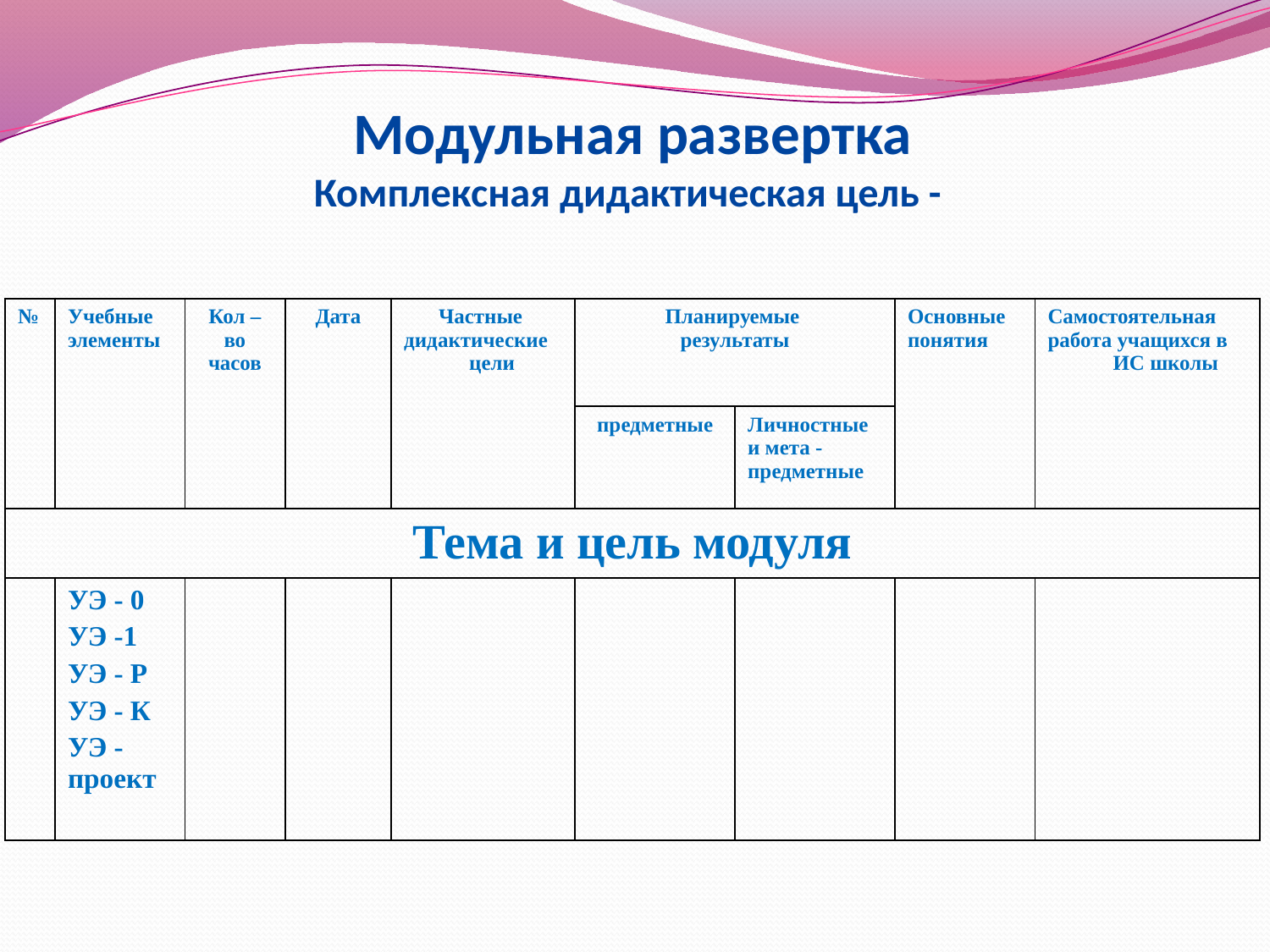

# Модульная развертка Комплексная дидактическая цель -
| № | Учебные элементы | Кол – во часов | Дата | Частные дидактические цели | Планируемые результаты |  | Основные понятия | Самостоятельная работа учащихся в ИС школы |
| --- | --- | --- | --- | --- | --- | --- | --- | --- |
|  |  |  |  |  | предметные | Личностные и мета - предметные |  |  |
| Тема и цель модуля |  |  |  |  |  |  |  |  |
|  | УЭ - 0 УЭ -1 УЭ - Р УЭ - К УЭ - проект |  |  |  |  |  |  |  |